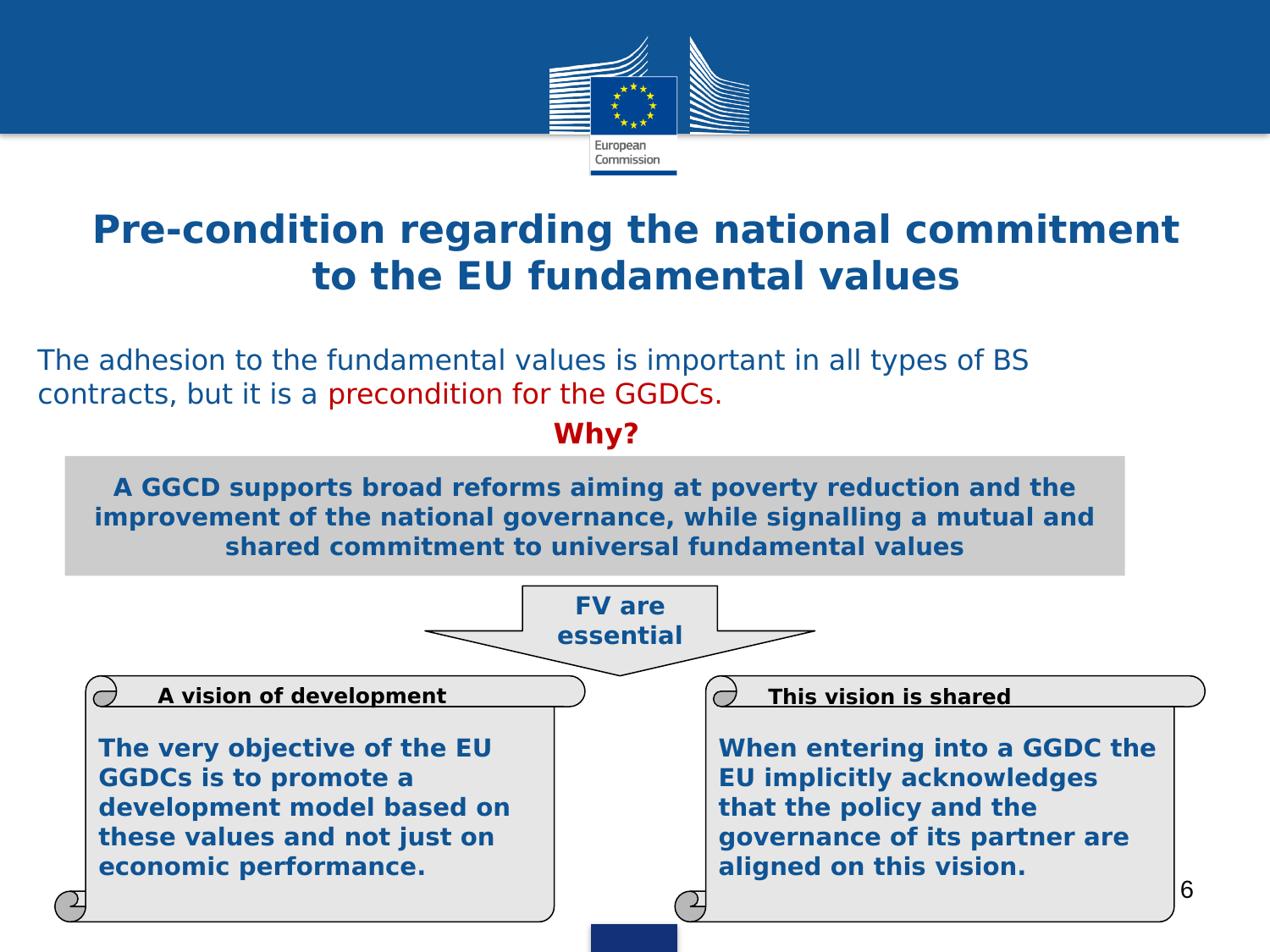

# Pre-condition regarding the national commitment to the EU fundamental values
The adhesion to the fundamental values is important in all types of BS contracts, but it is a precondition for the GGDCs.
Why?

A GGCD supports broad reforms aiming at poverty reduction and the improvement of the national governance, while signalling a mutual and shared commitment to universal fundamental values

FV are essential
The very objective of the EU GGDCs is to promote a development model based on these values and not just on economic performance.
A vision of development
When entering into a GGDC the EU implicitly acknowledges that the policy and the governance of its partner are aligned on this vision.
This vision is shared
6